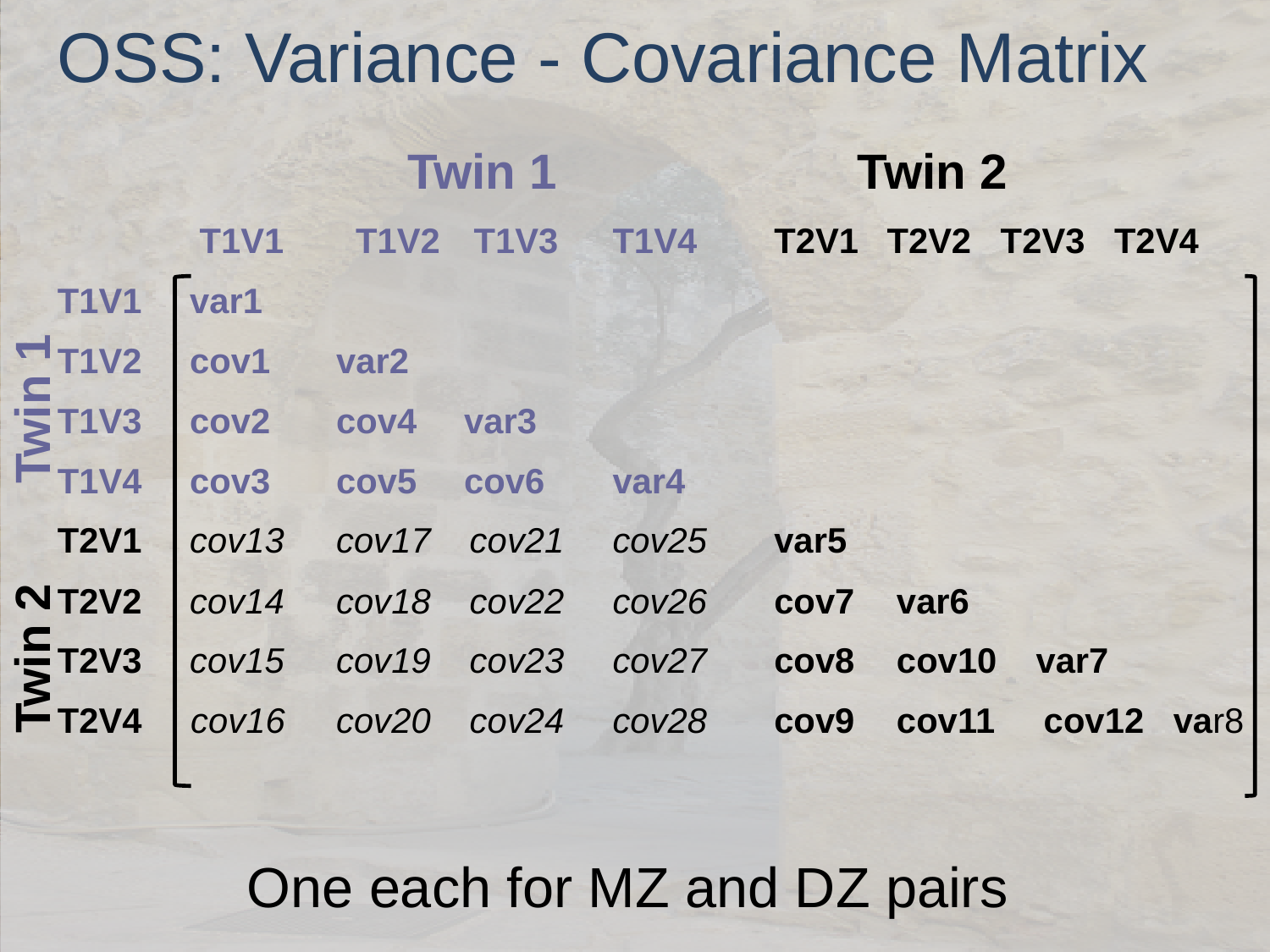

OSS: Variance - Covariance Matrix
Twin 1
Twin 2
	 T1V1	  T1V2	  T1V3	T1V4 	   T2V1	 T2V2   T2V3   T2V4
T1V1	var1
T1V2	cov1	var2
T1V3	cov2	cov4	 var3
T1V4	cov3	cov5 	 cov6 	var4
T2V1	cov13	cov17    cov21 	cov25	   var5
T2V2	cov14 	cov18    cov22 	cov26	   cov7	  var6
T2V3	cov15 	cov19    cov23 	cov27	   cov8	  cov10    var7
T2V4     cov16 	cov20    cov24 	cov28	   cov9	  cov11     cov12   var8

Twin 1
Twin 2
One each for MZ and DZ pairs